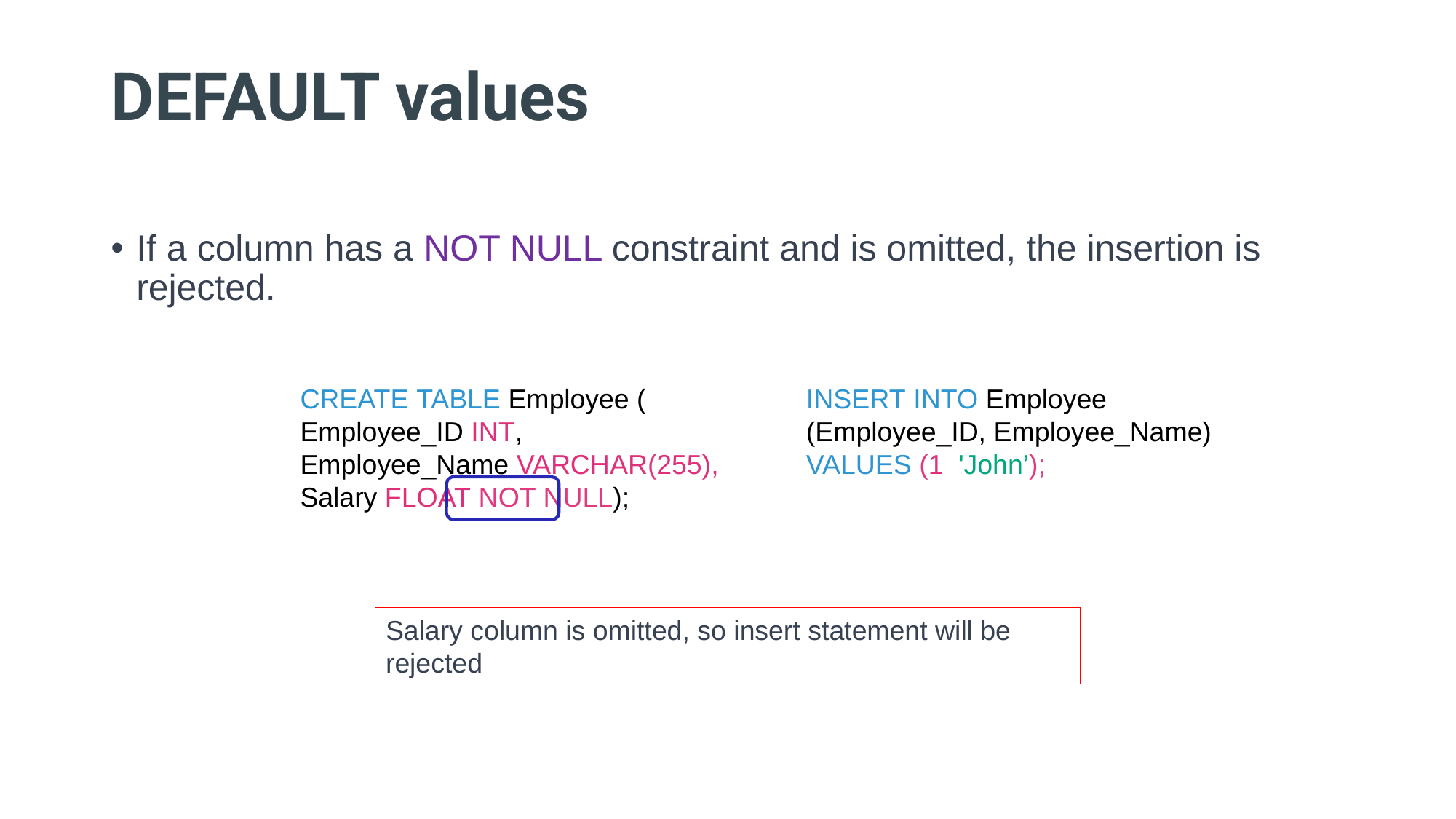

# DEFAULT values
If a column has a NOT NULL constraint and is omitted, the insertion is rejected.

CREATE TABLE Employee (
Employee_ID INT,
Employee_Name VARCHAR(255),),
Salary FLOAT NOT NULL);
INSERT INTO Employee (Employee_ID, Employee_Name) VALUES (1, 'John’);

Salary column is omitted, so insert statement will be rejected